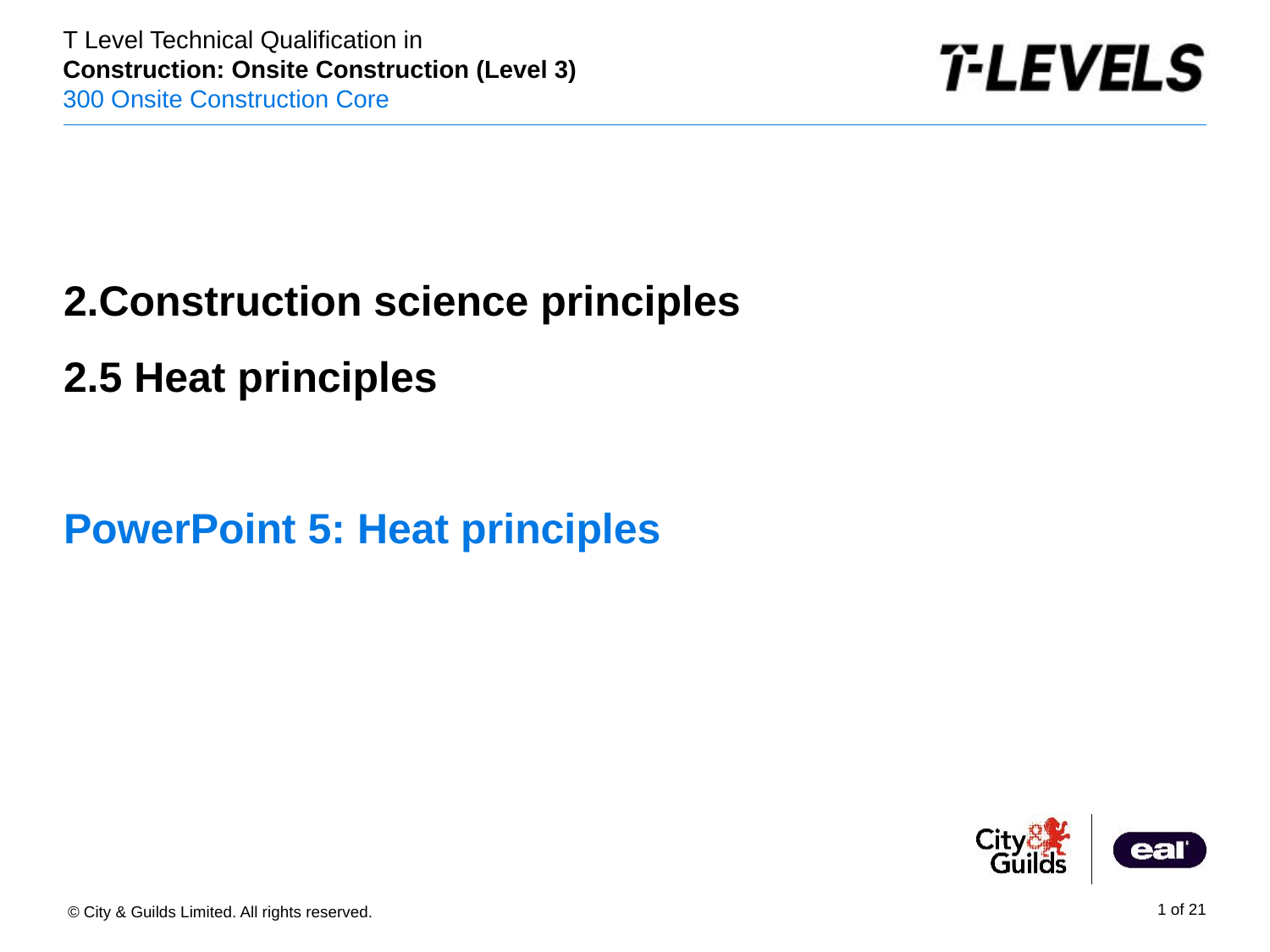

PowerPoint presentation
2.Construction science principles
2.5 Heat principles

# PowerPoint 5: Heat principles